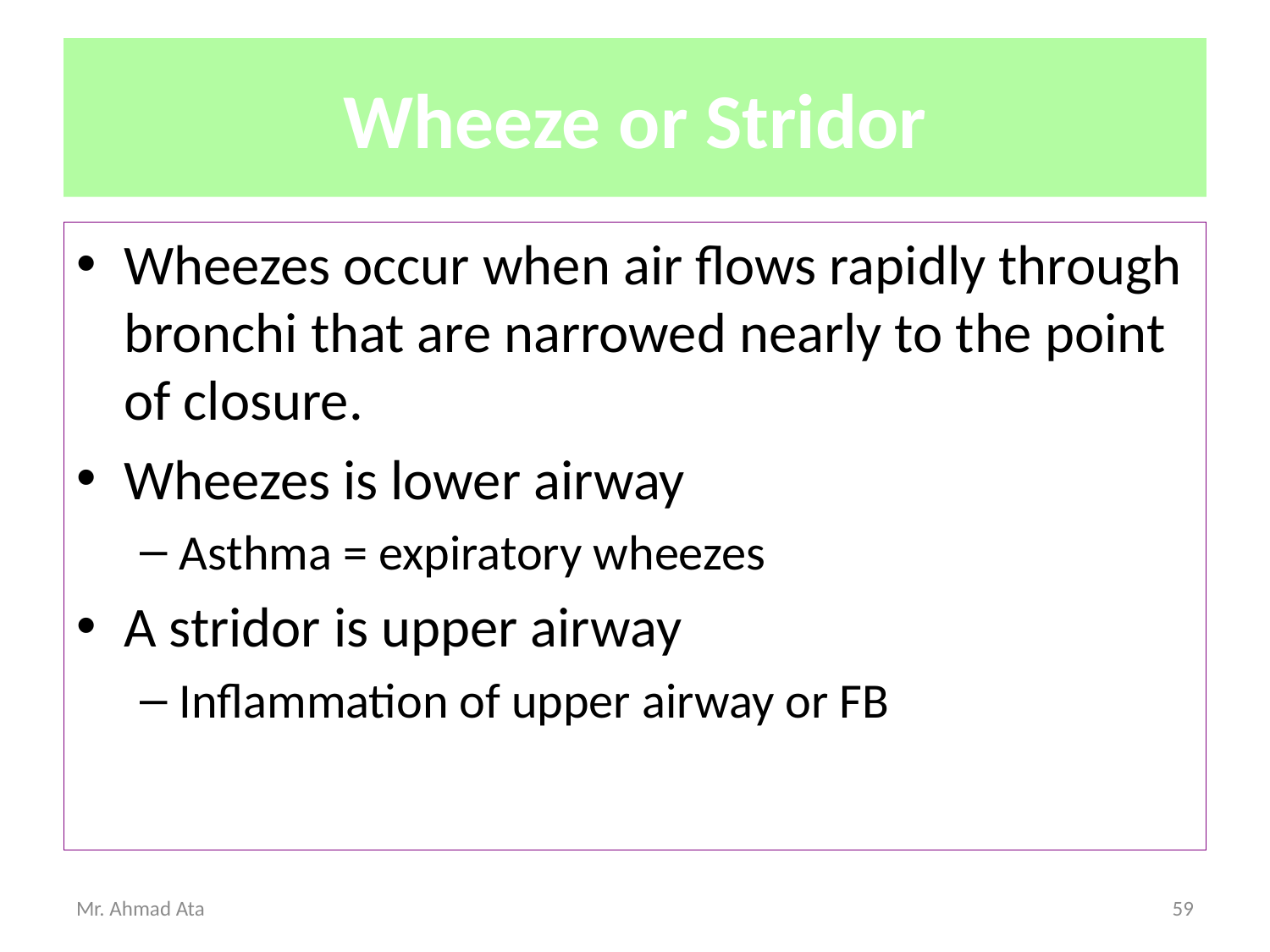

# Wheeze or Stridor
Wheezes occur when air flows rapidly through bronchi that are narrowed nearly to the point of closure.
Wheezes is lower airway
Asthma = expiratory wheezes
A stridor is upper airway
Inflammation of upper airway or FB
Mr. Ahmad Ata
59